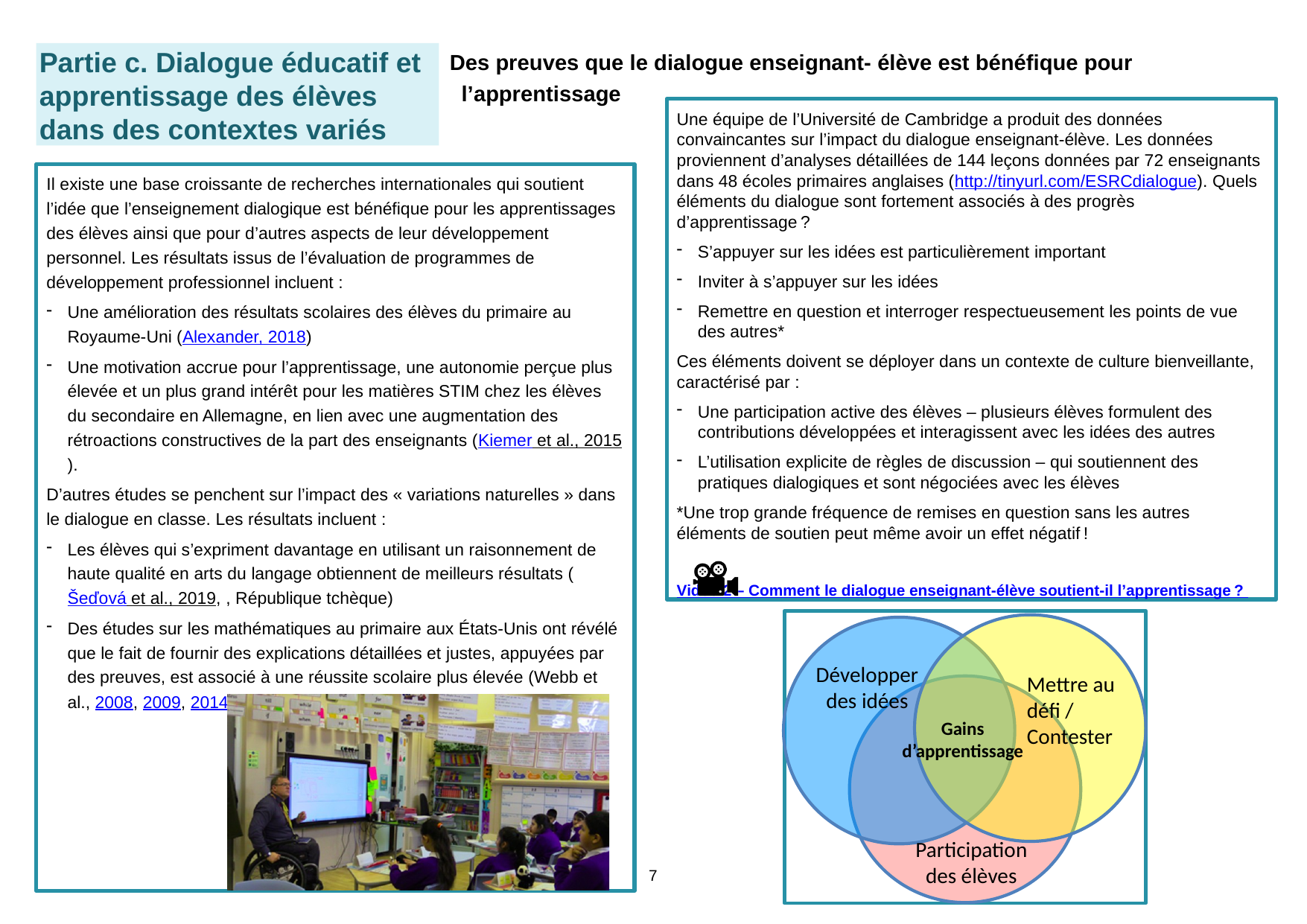

Partie c. Dialogue éducatif et apprentissage des élèves dans des contextes variés
Des preuves que le dialogue enseignant- élève est bénéfique pour l’apprentissage
Une équipe de l’Université de Cambridge a produit des données convaincantes sur l’impact du dialogue enseignant-élève. Les données proviennent d’analyses détaillées de 144 leçons données par 72 enseignants dans 48 écoles primaires anglaises (http://tinyurl.com/ESRCdialogue). Quels éléments du dialogue sont fortement associés à des progrès d’apprentissage ?
S’appuyer sur les idées est particulièrement important
Inviter à s’appuyer sur les idées
Remettre en question et interroger respectueusement les points de vue des autres*
Ces éléments doivent se déployer dans un contexte de culture bienveillante, caractérisé par :
Une participation active des élèves – plusieurs élèves formulent des contributions développées et interagissent avec les idées des autres
L’utilisation explicite de règles de discussion – qui soutiennent des pratiques dialogiques et sont négociées avec les élèves
*Une trop grande fréquence de remises en question sans les autres éléments de soutien peut même avoir un effet négatif !

	 Vidéo 2 – Comment le dialogue enseignant-élève soutient-il l’apprentissage ?

(Whhttp://tiich tanylk murlo.vcomes      a/ESRre   stCdironalgogly  auess).ociated  with learning gains?
··              inbuivitalditiong nons toidebasuildis   opnaridticeaulas    rly important
wh·Thechicsehallenttalheskgeinmegovleameensdnneqtuseestadretoiofonhappeuinngdo: thners’in theviewcontes  respxtectoffuallysupporti*	ve classroom, in  wi·and· tactiexhespngatveluicdigetestudenutwsseitohntfotgrpartihoersuncid’ ipatidrueaslesonfo–r mutalklti–plsupportie  studenngtsdigaliveogeicxtpractiendedcecs,onnetrgibotiutateionds
*efToofect!much  challenging without the other supportive elements can even have a   negative
Il existe une base croissante de recherches internationales qui soutient l’idée que l’enseignement dialogique est bénéfique pour les apprentissages des élèves ainsi que pour d’autres aspects de leur développement personnel. Les résultats issus de l’évaluation de programmes de développement professionnel incluent :
Une amélioration des résultats scolaires des élèves du primaire au Royaume-Uni (Alexander, 2018)
Une motivation accrue pour l’apprentissage, une autonomie perçue plus élevée et un plus grand intérêt pour les matières STIM chez les élèves du secondaire en Allemagne, en lien avec une augmentation des rétroactions constructives de la part des enseignants (Kiemer et al., 2015).
D’autres études se penchent sur l’impact des « variations naturelles » dans le dialogue en classe. Les résultats incluent :
Les élèves qui s’expriment davantage en utilisant un raisonnement de haute qualité en arts du langage obtiennent de meilleurs résultats (Šeďová et al., 2019, , République tchèque)
Des études sur les mathématiques au primaire aux États-Unis ont révélé que le fait de fournir des explications détaillées et justes, appuyées par des preuves, est associé à une réussite scolaire plus élevée (Webb et al., 2008, 2009, 2014).

Développer des idées
Mettre au défi / Contester
Gains d’apprentissage
Participation des élèves

7